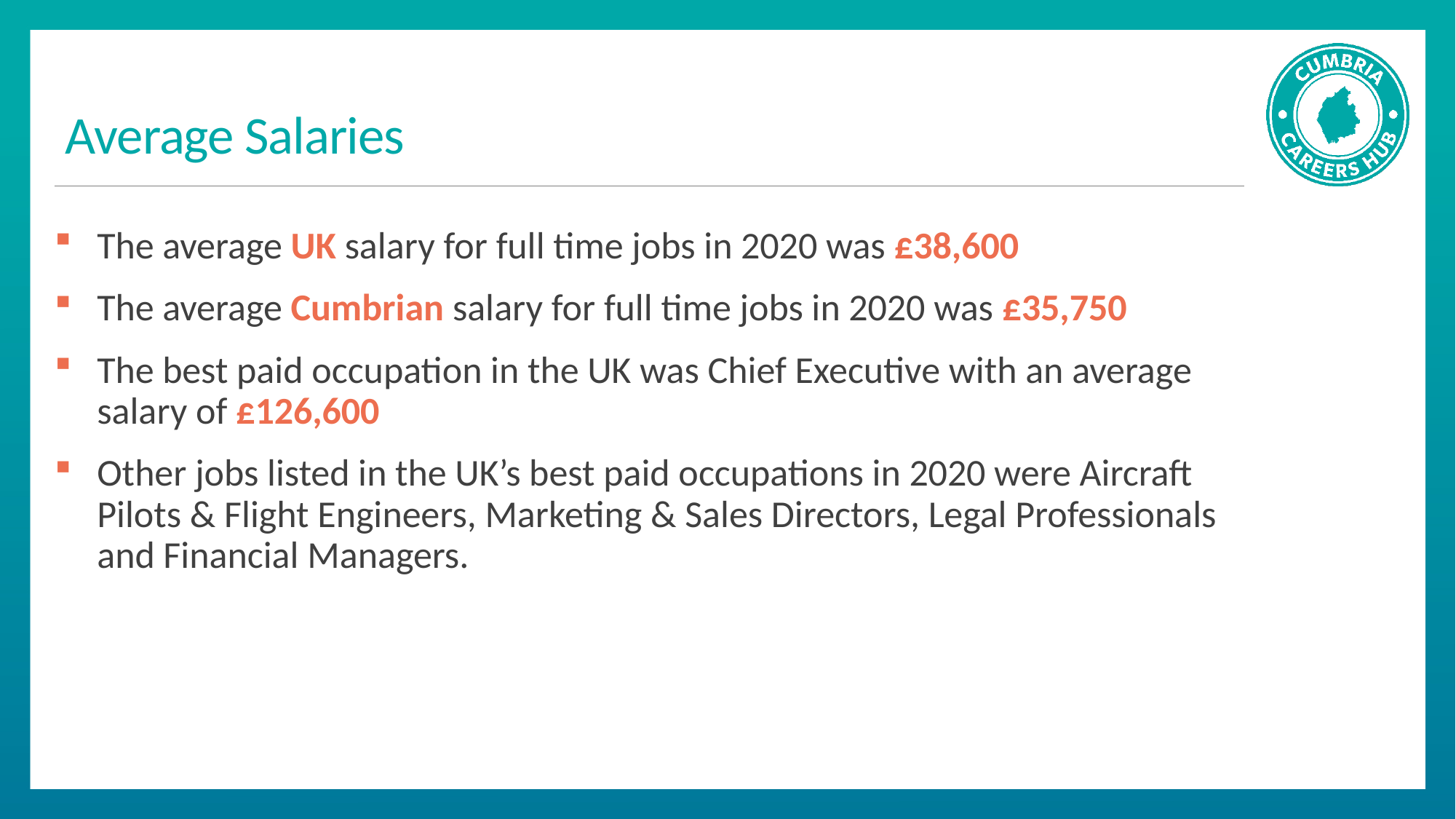

# Average Salaries
The average UK salary for full time jobs in 2020 was £38,600
The average Cumbrian salary for full time jobs in 2020 was £35,750
The best paid occupation in the UK was Chief Executive with an average salary of £126,600
Other jobs listed in the UK’s best paid occupations in 2020 were Aircraft Pilots & Flight Engineers, Marketing & Sales Directors, Legal Professionals and Financial Managers.